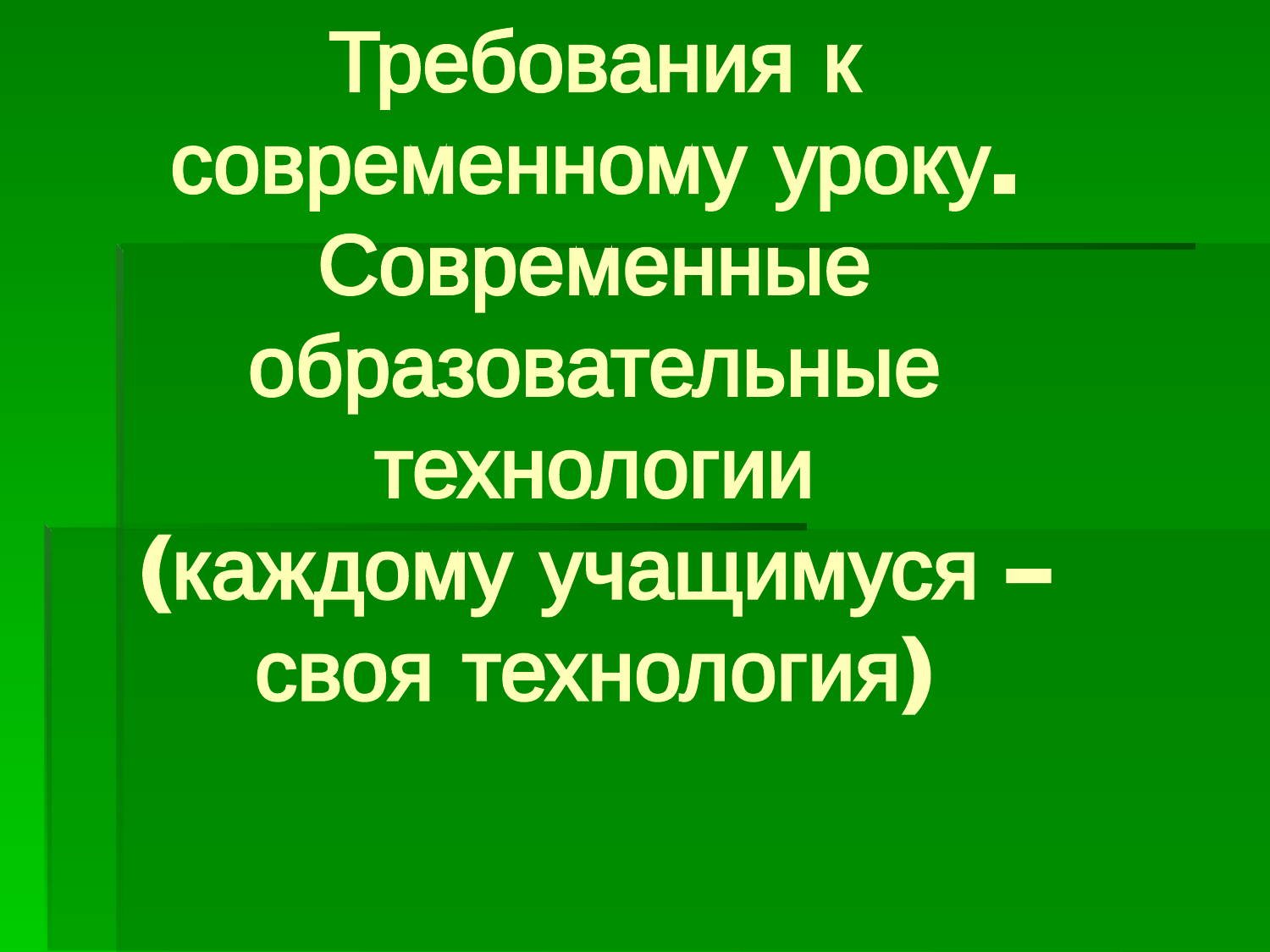

# Требования к современному уроку. Современные образовательные технологии (каждому учащимуся – своя технология)